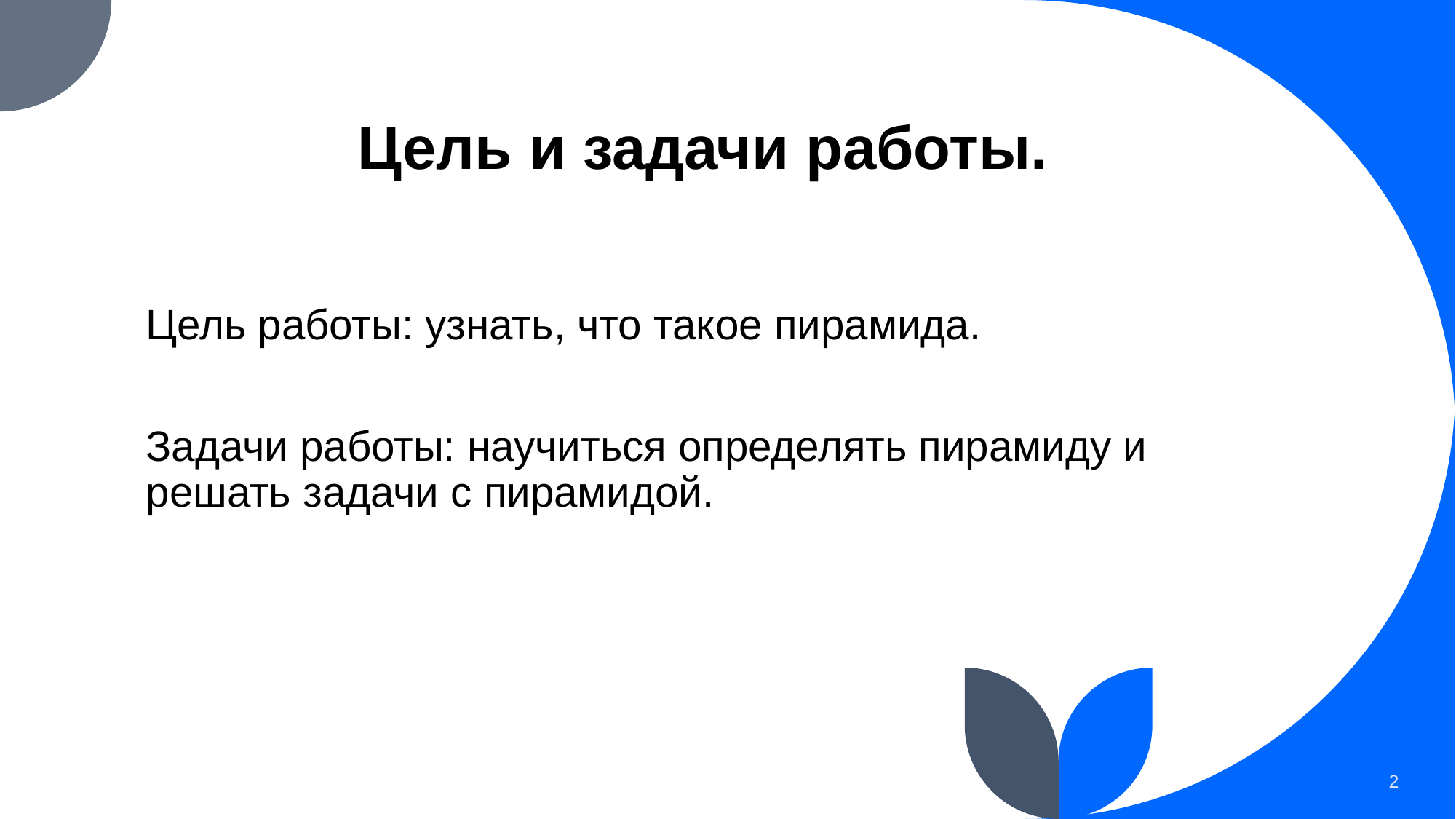

# Цель и задачи работы.

Цель работы: узнать, что такое пирамида.

Задачи работы: научиться определять пирамиду и решать задачи с пирамидой.
2